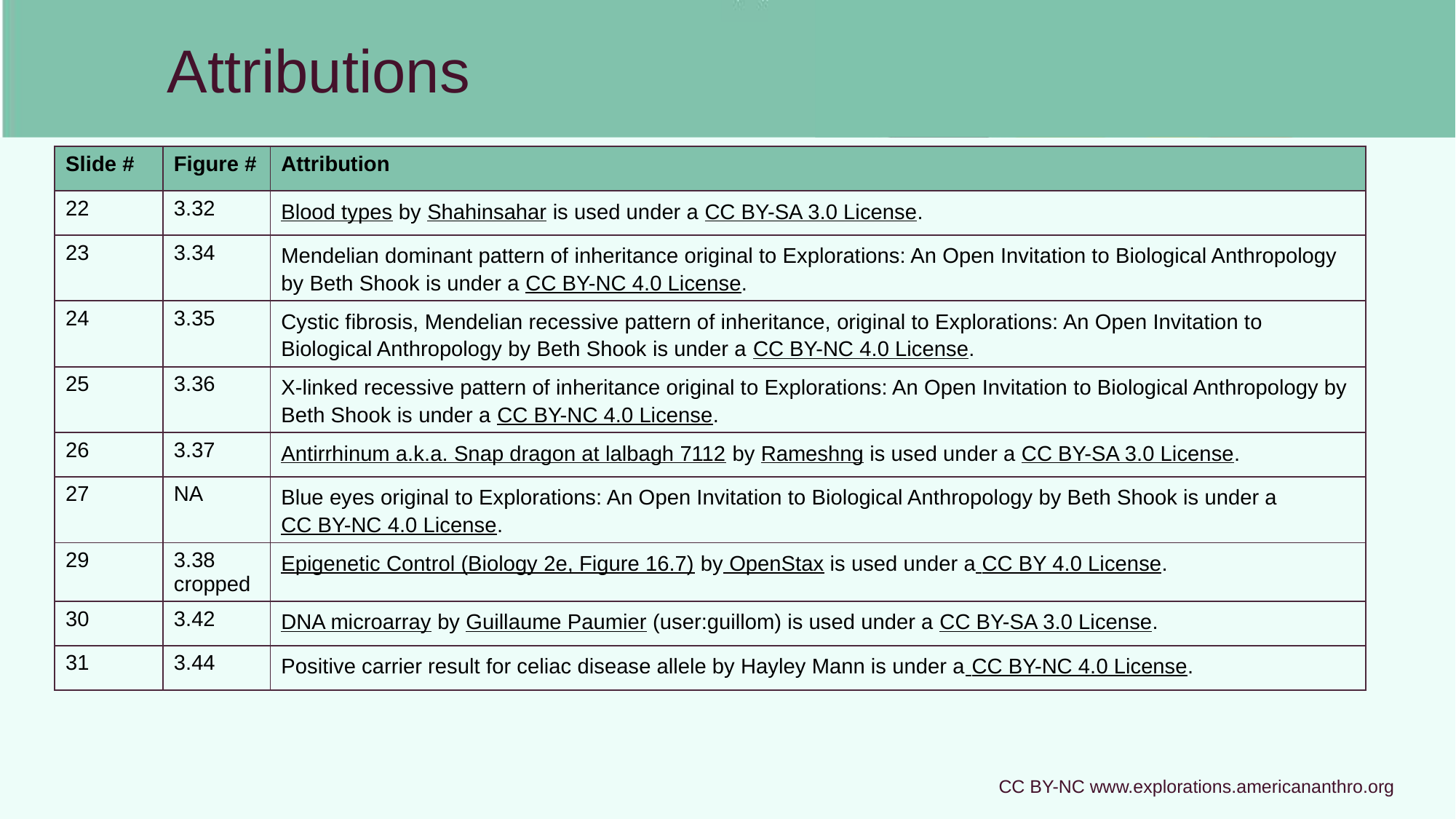

# Attributions
| Slide # | Figure # | Attribution |
| --- | --- | --- |
| 22 | 3.32 | Blood types by Shahinsahar is used under a CC BY-SA 3.0 License. |
| 23 | 3.34 | Mendelian dominant pattern of inheritance original to Explorations: An Open Invitation to Biological Anthropology by Beth Shook is under a CC BY-NC 4.0 License. |
| 24 | 3.35 | Cystic fibrosis, Mendelian recessive pattern of inheritance, original to Explorations: An Open Invitation to Biological Anthropology by Beth Shook is under a CC BY-NC 4.0 License. |
| 25 | 3.36 | X-linked recessive pattern of inheritance original to Explorations: An Open Invitation to Biological Anthropology by Beth Shook is under a CC BY-NC 4.0 License. |
| 26 | 3.37 | Antirrhinum a.k.a. Snap dragon at lalbagh 7112 by Rameshng is used under a CC BY-SA 3.0 License. |
| 27 | NA | Blue eyes original to Explorations: An Open Invitation to Biological Anthropology by Beth Shook is under a CC BY-NC 4.0 License. |
| 29 | 3.38 cropped | Epigenetic Control (Biology 2e, Figure 16.7) by OpenStax is used under a CC BY 4.0 License. |
| 30 | 3.42 | DNA microarray by Guillaume Paumier (user:guillom) is used under a CC BY-SA 3.0 License. |
| 31 | 3.44 | Positive carrier result for celiac disease allele by Hayley Mann is under a CC BY-NC 4.0 License. |